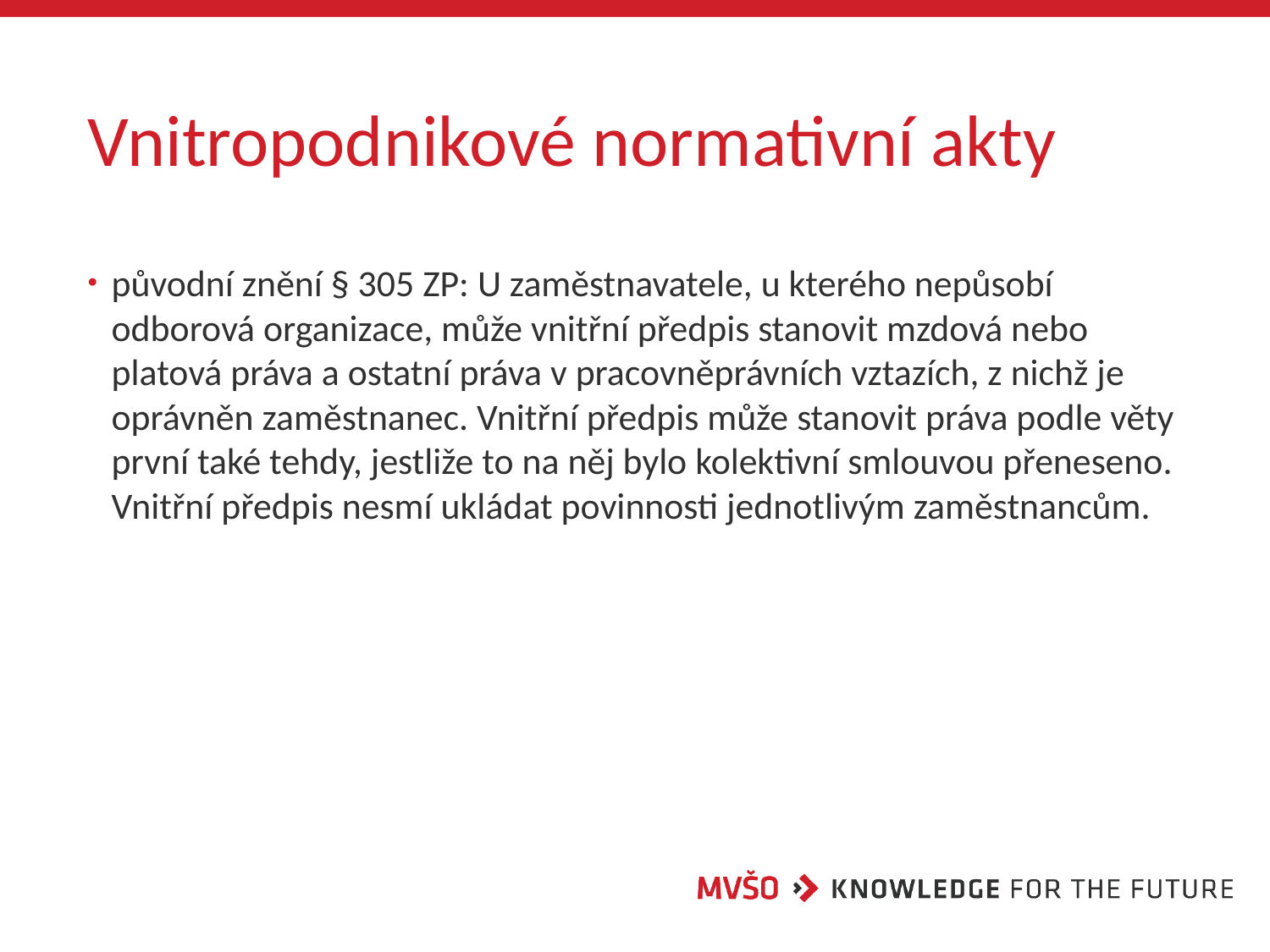

# Vnitropodnikové normativní akty
původní znění § 305 ZP: U zaměstnavatele, u kterého nepůsobí odborová organizace, může vnitřní předpis stanovit mzdová nebo platová práva a ostatní práva v pracovněprávních vztazích, z nichž je oprávněn zaměstnanec. Vnitřní předpis může stanovit práva podle věty první také tehdy, jestliže to na něj bylo kolektivní smlouvou přeneseno. Vnitřní předpis nesmí ukládat povinnosti jednotlivým zaměstnancům.